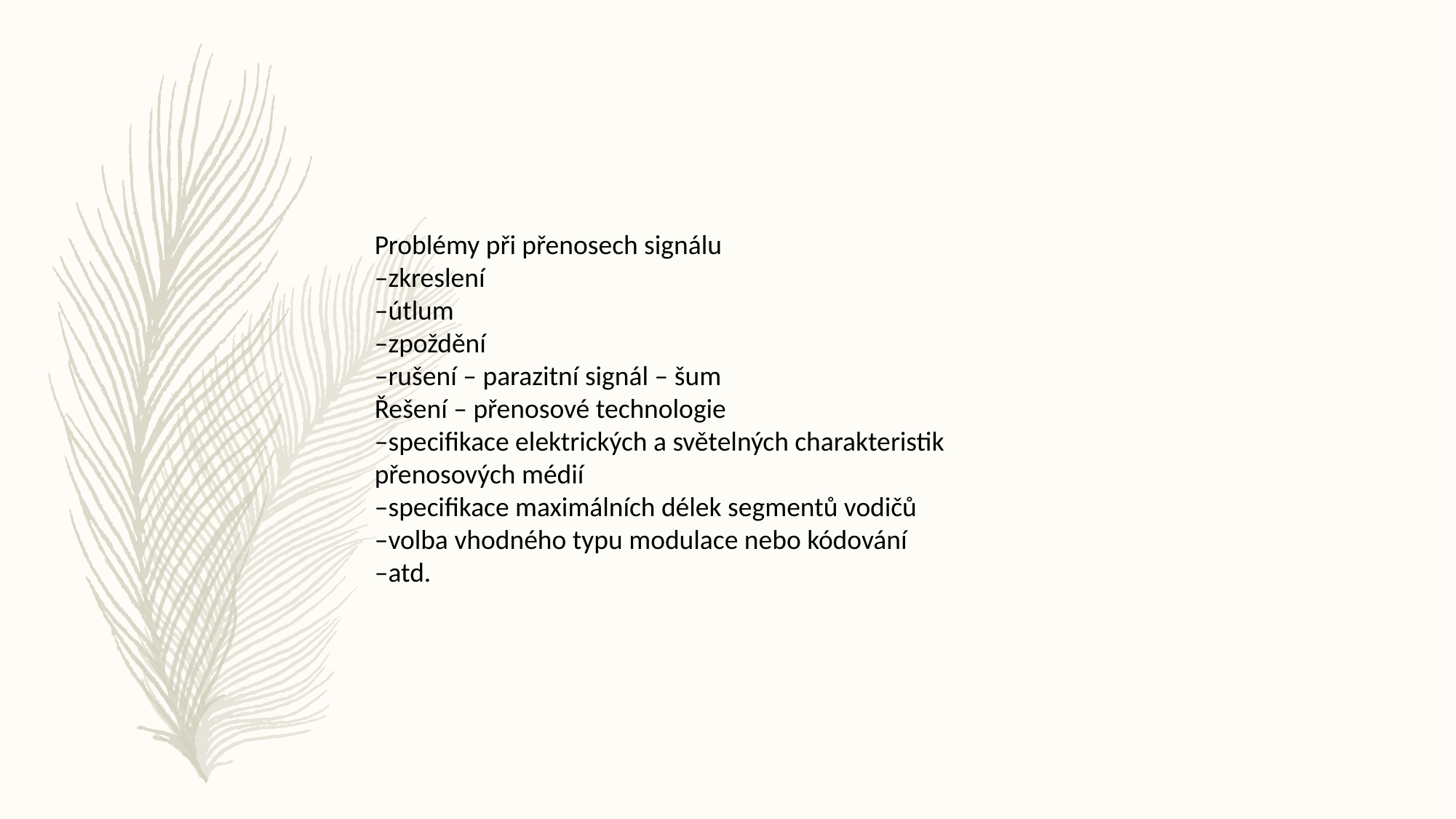

Problémy při přenosech signálu
–zkreslení
–útlum
–zpoždění
–rušení – parazitní signál – šum
Řešení – přenosové technologie
–specifikace elektrických a světelných charakteristik přenosových médií
–specifikace maximálních délek segmentů vodičů
–volba vhodného typu modulace nebo kódování
–atd.